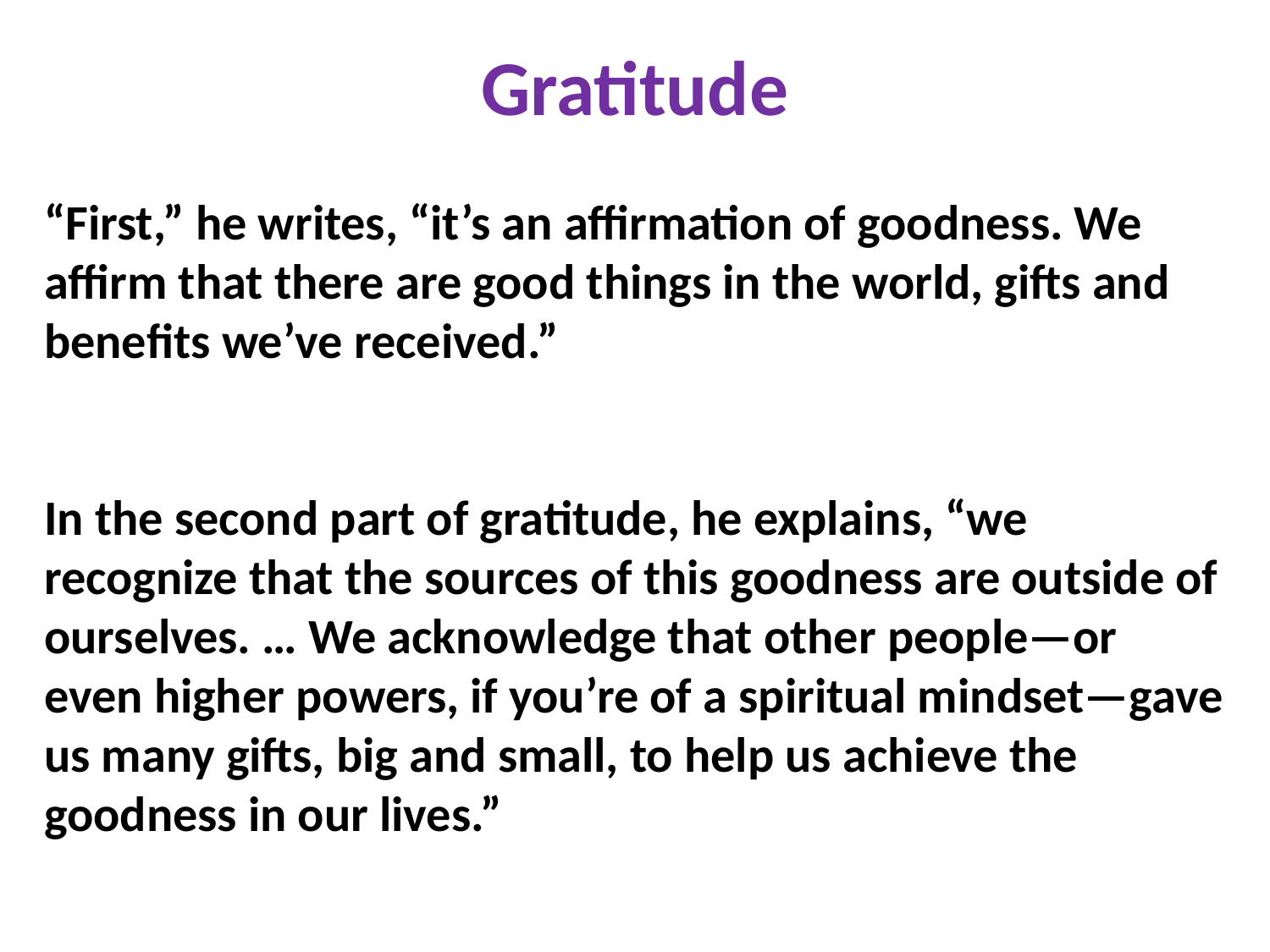

Gratitude

“First,” he writes, “it’s an affirmation of goodness. We affirm that there are good things in the world, gifts and benefits we’ve received.”

In the second part of gratitude, he explains, “we recognize that the sources of this goodness are outside of ourselves. … We acknowledge that other people—or even higher powers, if you’re of a spiritual mindset—gave us many gifts, big and small, to help us achieve the goodness in our lives.”